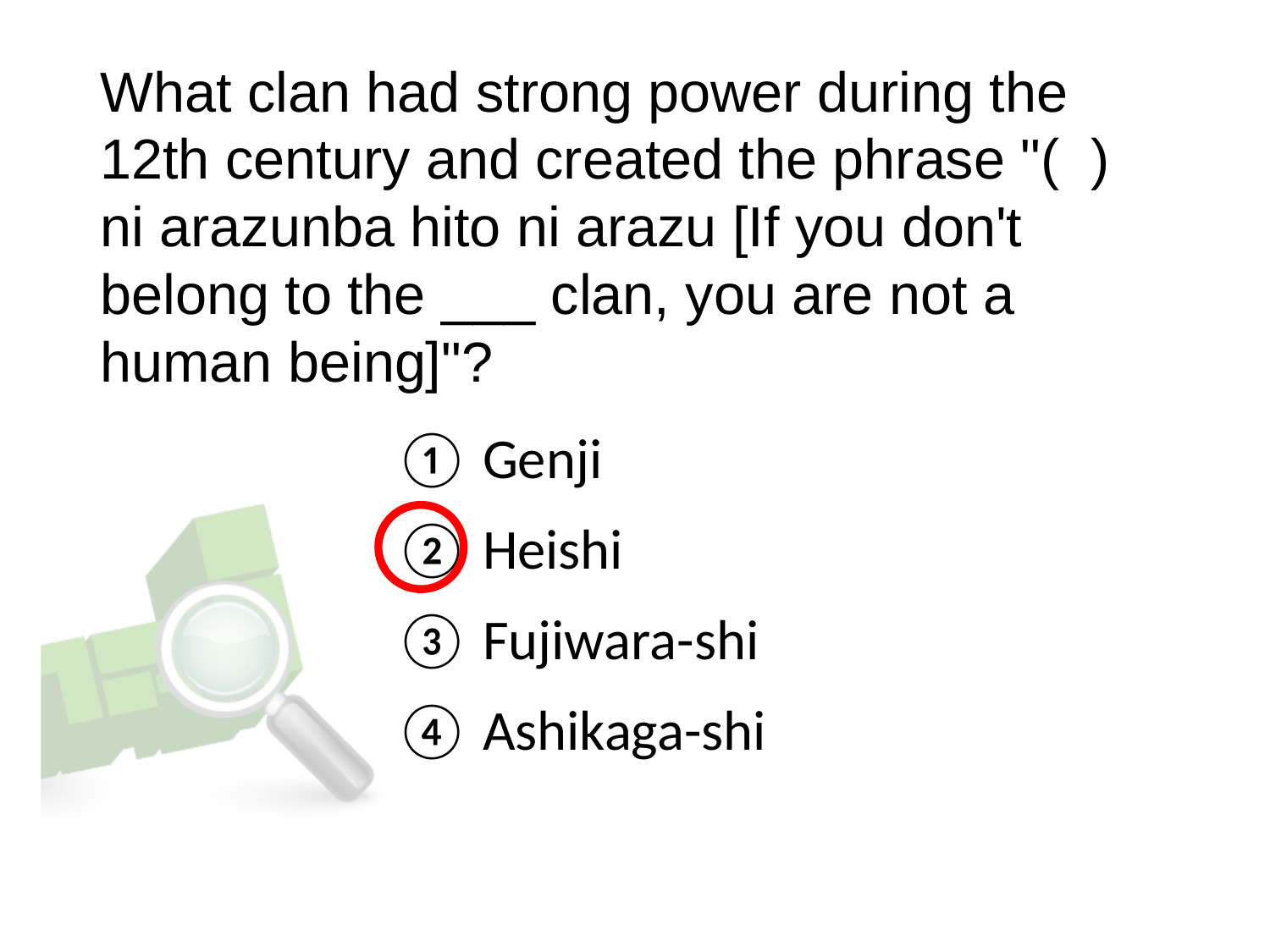

# What clan had strong power during the 12th century and created the phrase "(  ) ni arazunba hito ni arazu [If you don't belong to the ___ clan, you are not a human being]"?
① Genji
② Heishi
③ Fujiwara-shi
④ Ashikaga-shi